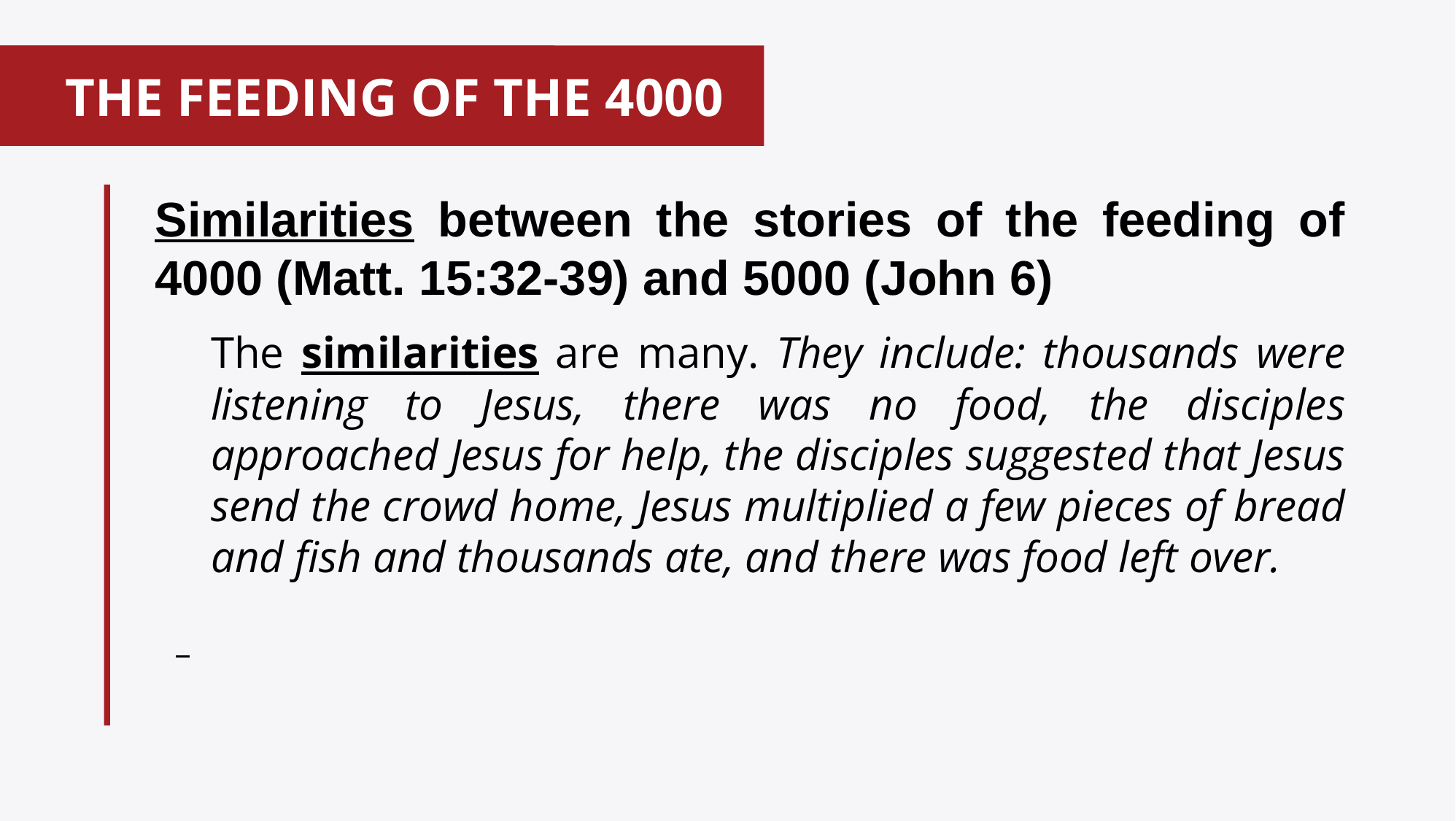

# THE FEEDING OF THE 4000
Similarities between the stories of the feeding of 4000 (Matt. 15:32-39) and 5000 (John 6)

The similarities are many. They include: thousands were listening to Jesus, there was no food, the disciples approached Jesus for help, the disciples suggested that Jesus send the crowd home, Jesus multiplied a few pieces of bread and fish and thousands ate, and there was food left over.